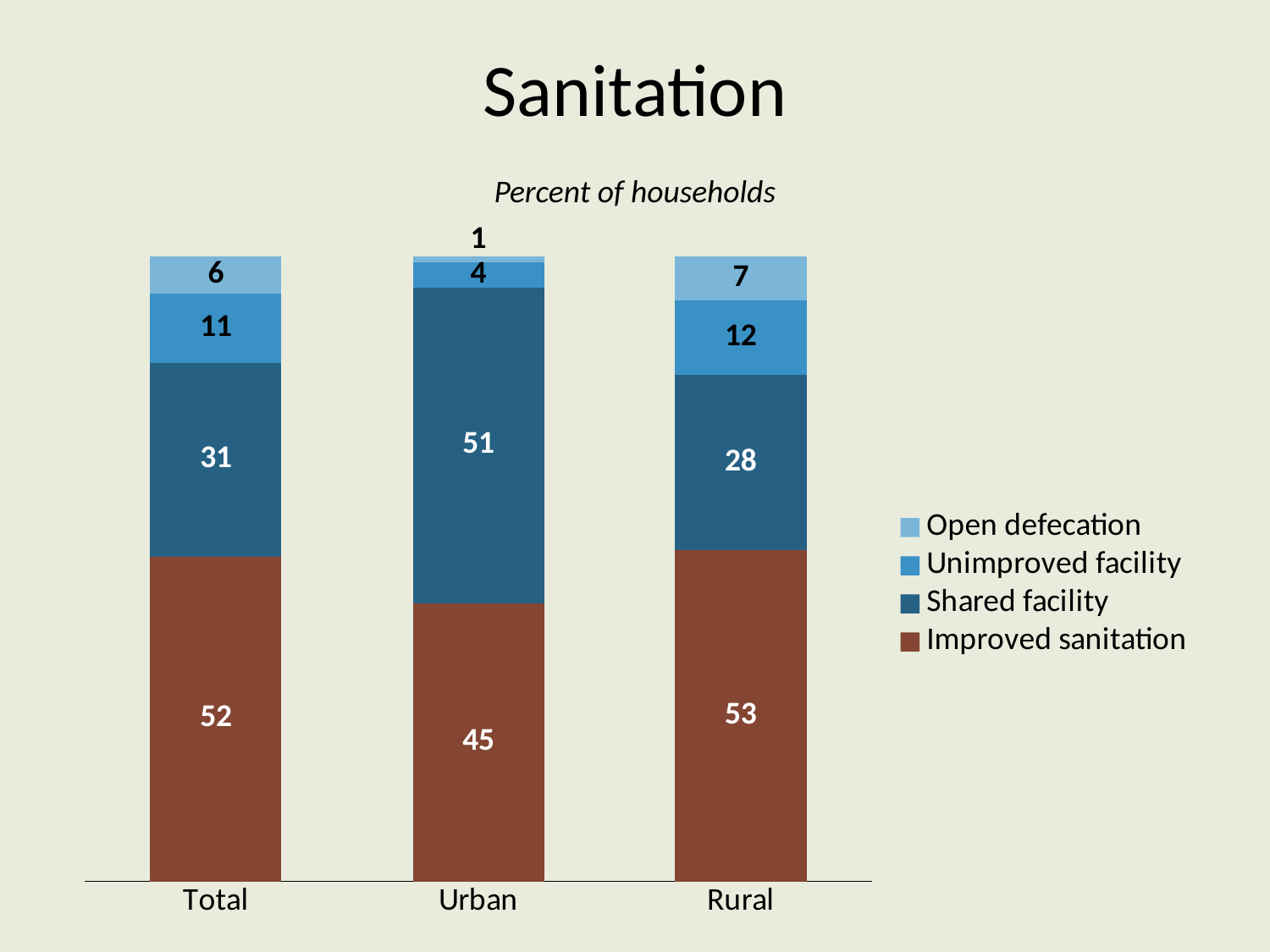

# Sanitation
Percent of households

### Chart

| Category | Improved sanitation | Shared facility | Unimproved facility | Open defecation |
|---|---|---|---|---|
| Total | 52.0 | 31.0 | 11.0 | 6.0 |
| Urban | 45.0 | 51.0 | 4.0 | 1.0 |
| Rural | 53.0 | 28.0 | 12.0 | 7.0 |